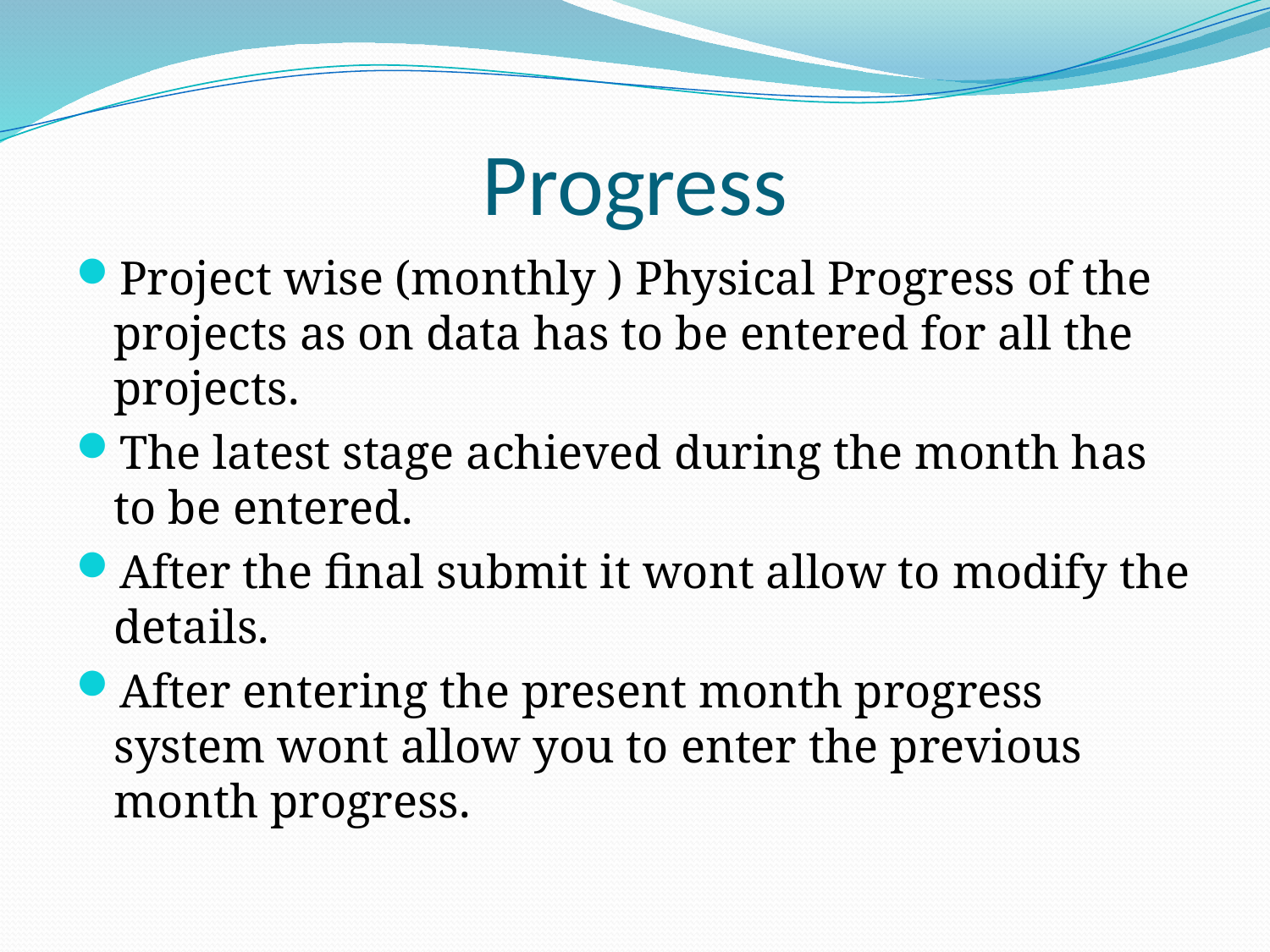

# Progress
Project wise (monthly ) Physical Progress of the projects as on data has to be entered for all the projects.
The latest stage achieved during the month has to be entered.
After the final submit it wont allow to modify the details.
After entering the present month progress system wont allow you to enter the previous month progress.